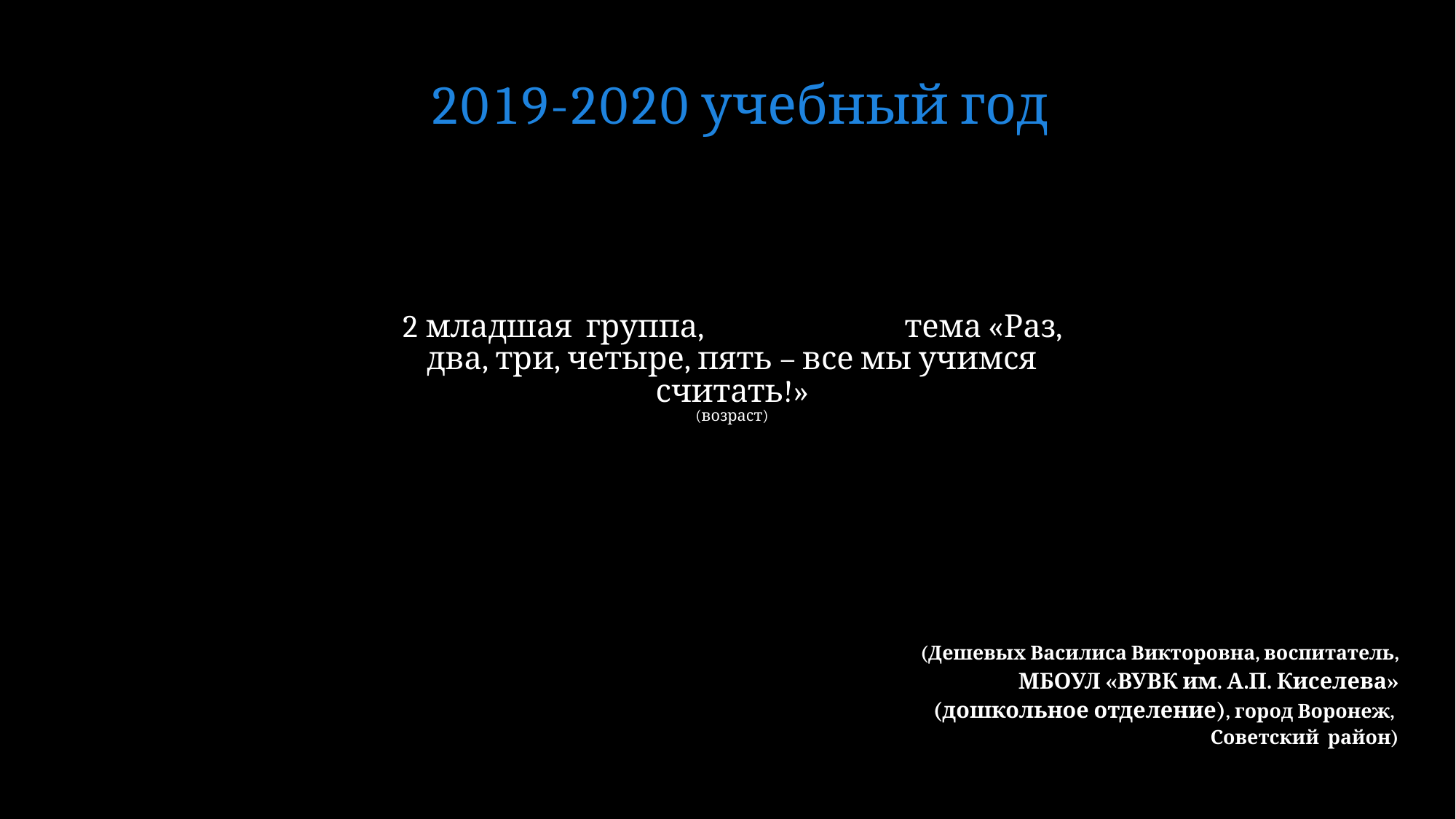

2019-2020 учебный год
# 2 младшая  группа,                             тема «Раз, два, три, четыре, пять – все мы учимся считать!» (возраст)

(Дешевых Василиса Викторовна, воспитатель, МБОУЛ «ВУВК им. А.П. Киселева» (дошкольное отделение), город Воронеж,  Советский  район)